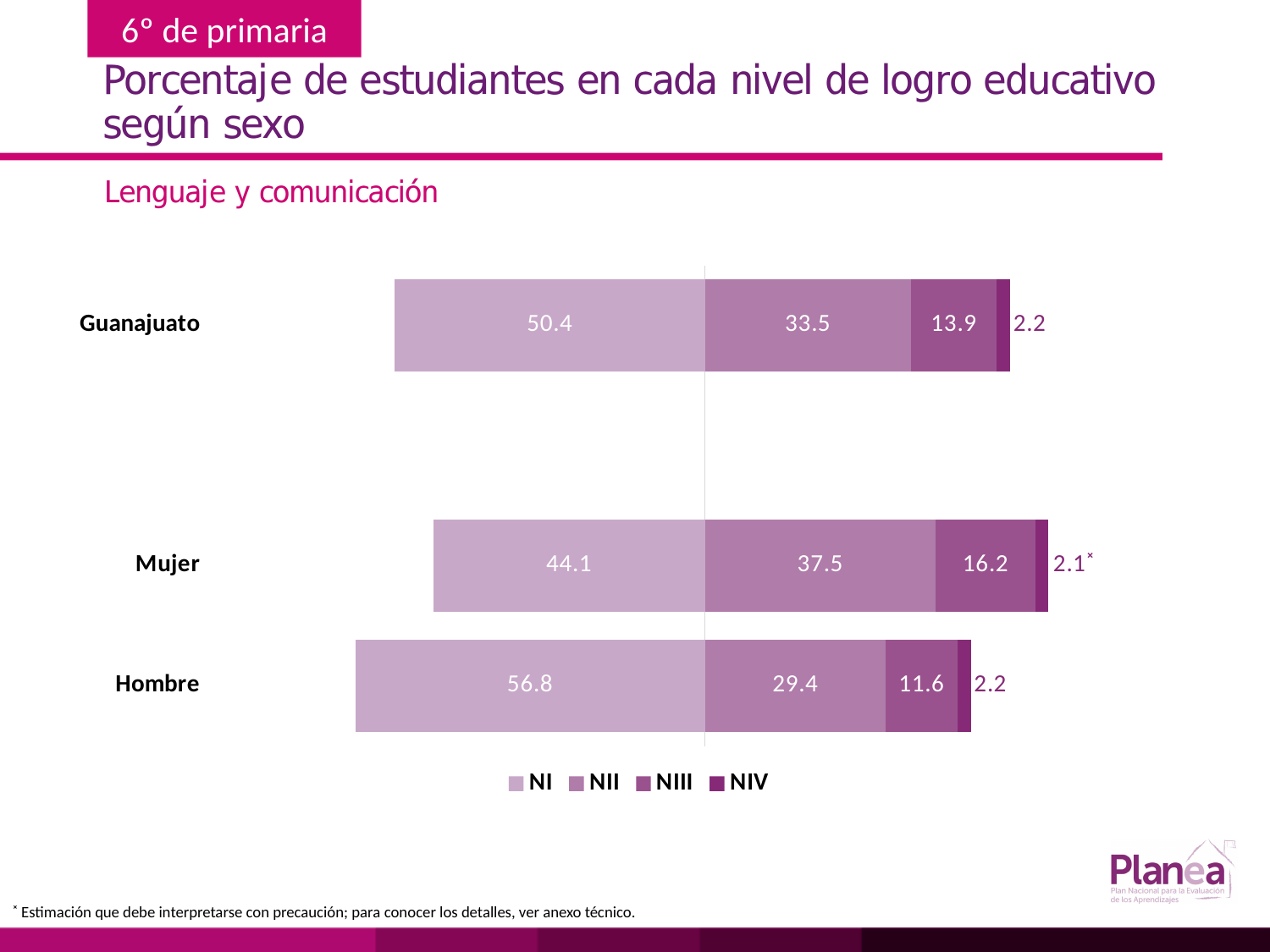

# Porcentaje de estudiantes en cada nivel de logro educativo según sexo

Lenguaje y comunicación

### Chart

| Category |  |  |  |  |
|---|---|---|---|---|
| Hombre | -56.8 | 29.4 | 11.6 | 2.2 |
| Mujer | -44.1 | 37.5 | 16.2 | 2.1 |
|  | None | None | None | None |
| Guanajuato | -50.4 | 33.5 | 13.9 | 2.2 |
˟ Estimación que debe interpretarse con precaución; para conocer los detalles, ver anexo técnico.